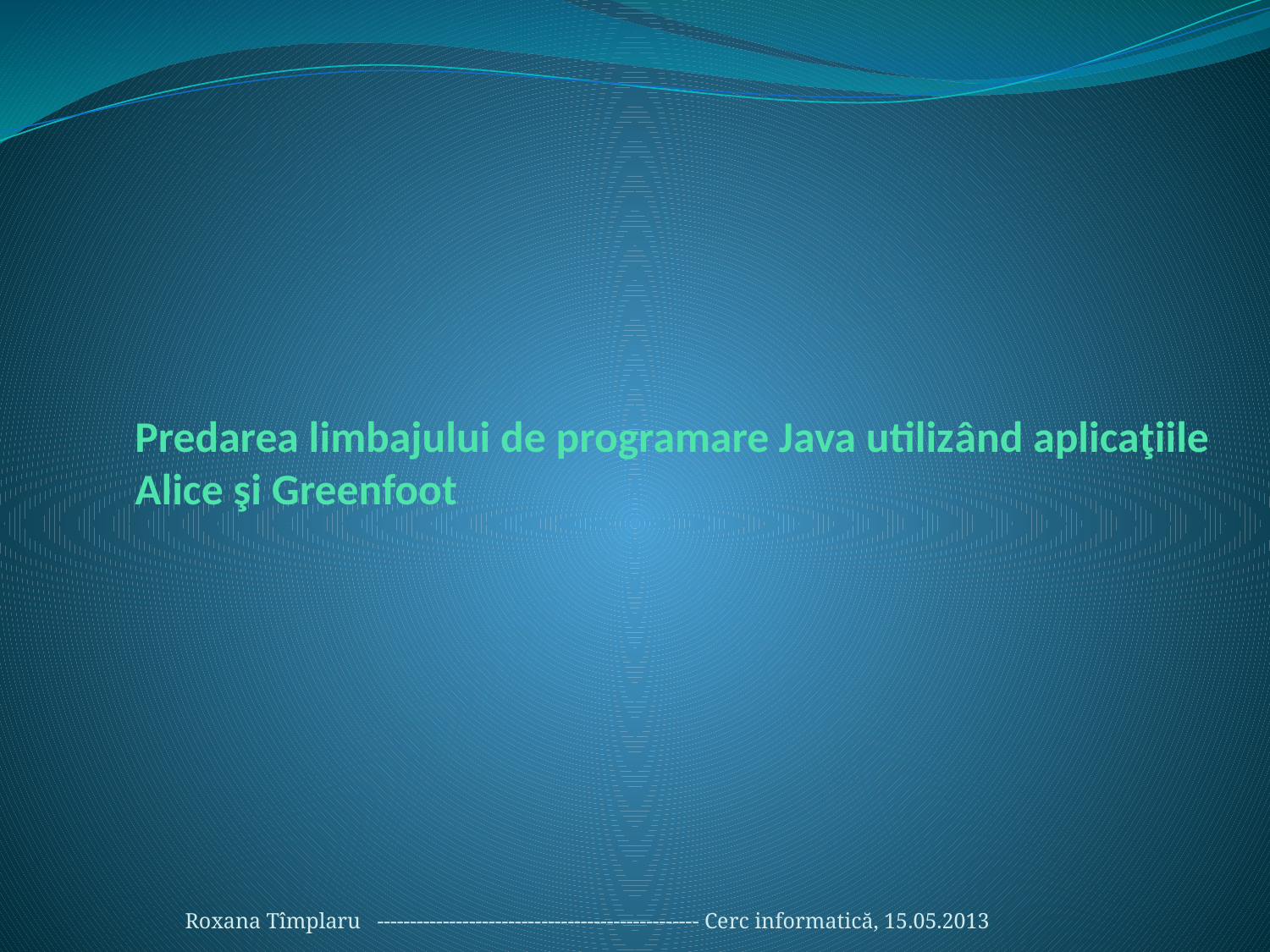

# Predarea limbajului de programare Java utilizând aplicaţiile Alice şi Greenfoot
Roxana Tîmplaru   ------------------------------------------------- Cerc informatică, 15.05.2013